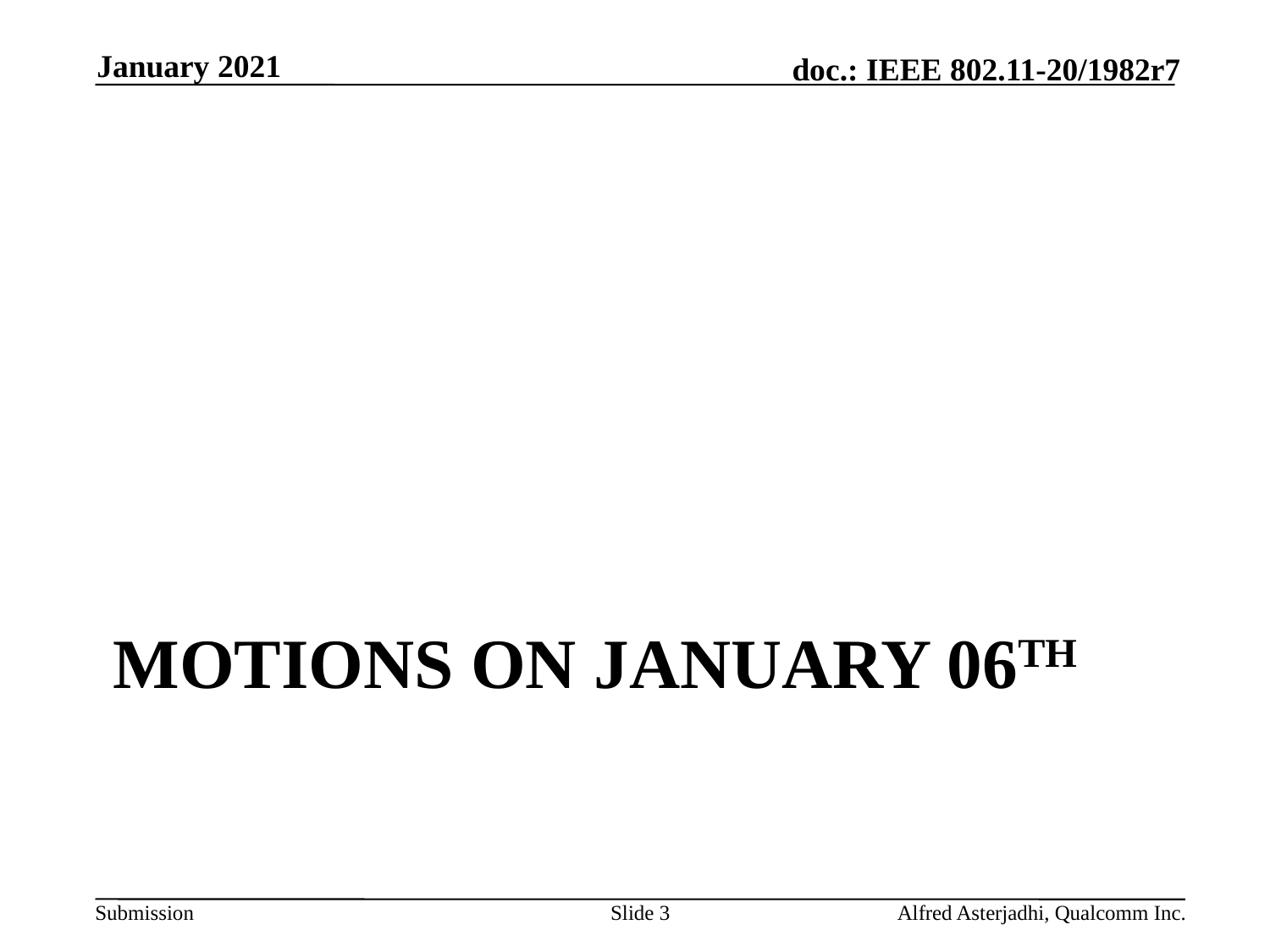

January 2021

# Motions on January 06th
Slide 3
Alfred Asterjadhi, Qualcomm Inc.